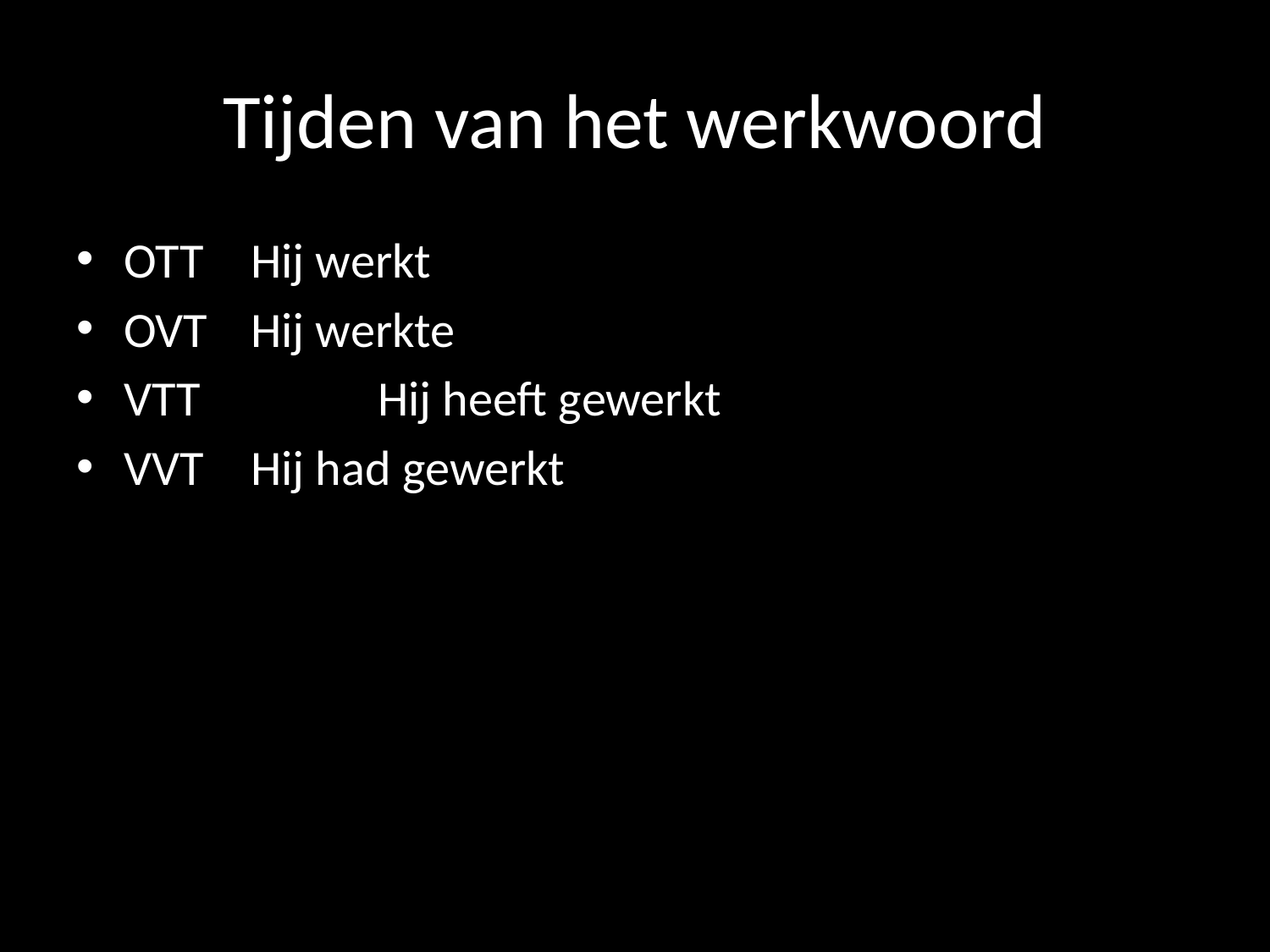

# Tijden van het werkwoord
OTT	Hij werkt
OVT	Hij werkte
VTT		Hij heeft gewerkt
VVT	Hij had gewerkt